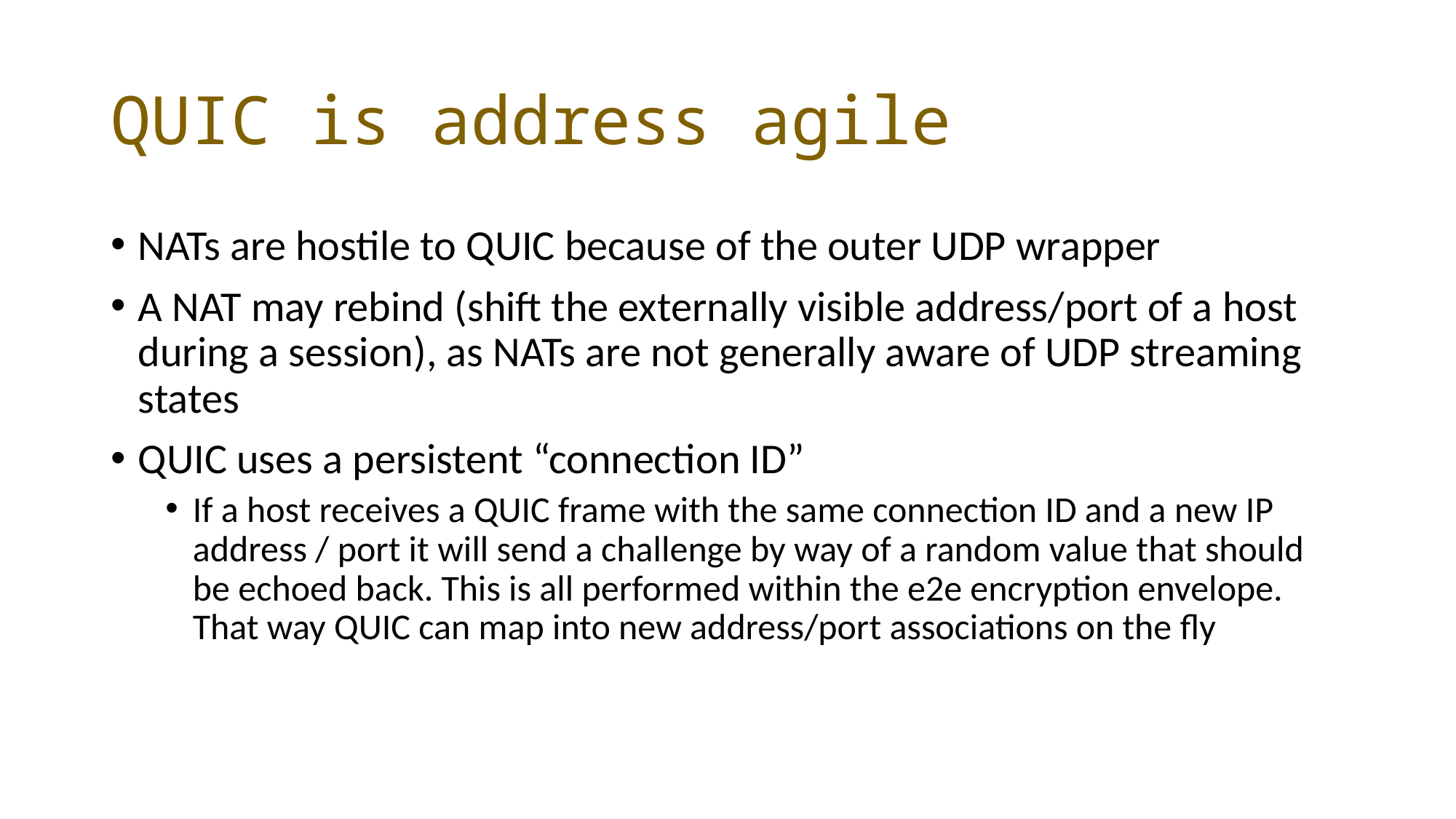

# QUIC is address agile
NATs are hostile to QUIC because of the outer UDP wrapper
A NAT may rebind (shift the externally visible address/port of a host during a session), as NATs are not generally aware of UDP streaming states
QUIC uses a persistent “connection ID”
If a host receives a QUIC frame with the same connection ID and a new IP address / port it will send a challenge by way of a random value that should be echoed back. This is all performed within the e2e encryption envelope. That way QUIC can map into new address/port associations on the fly